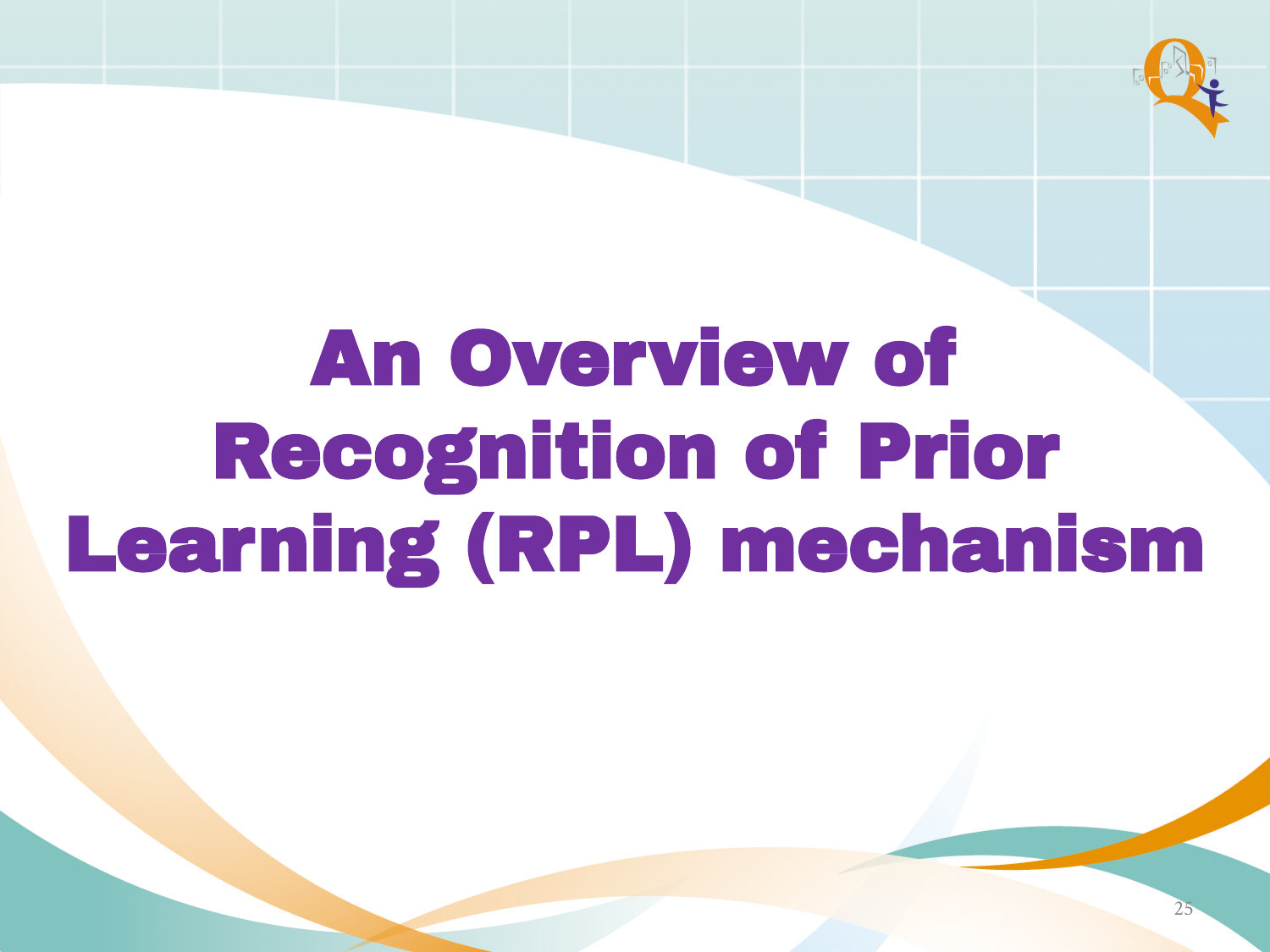

An Overview of Recognition of Prior Learning (RPL) mechanism
25